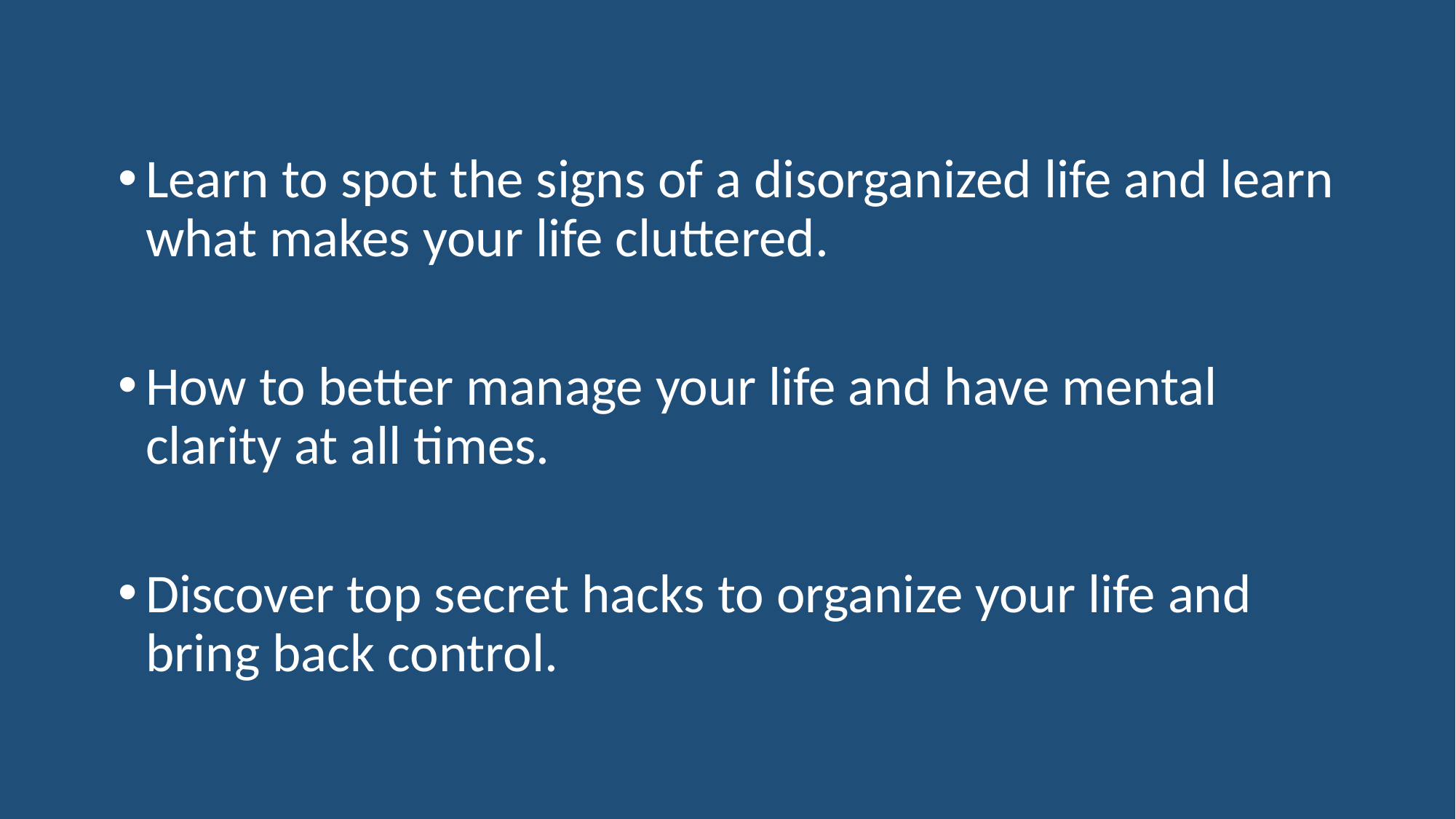

Learn to spot the signs of a disorganized life and learn what makes your life cluttered.

How to better manage your life and have mental clarity at all times.

Discover top secret hacks to organize your life and bring back control.